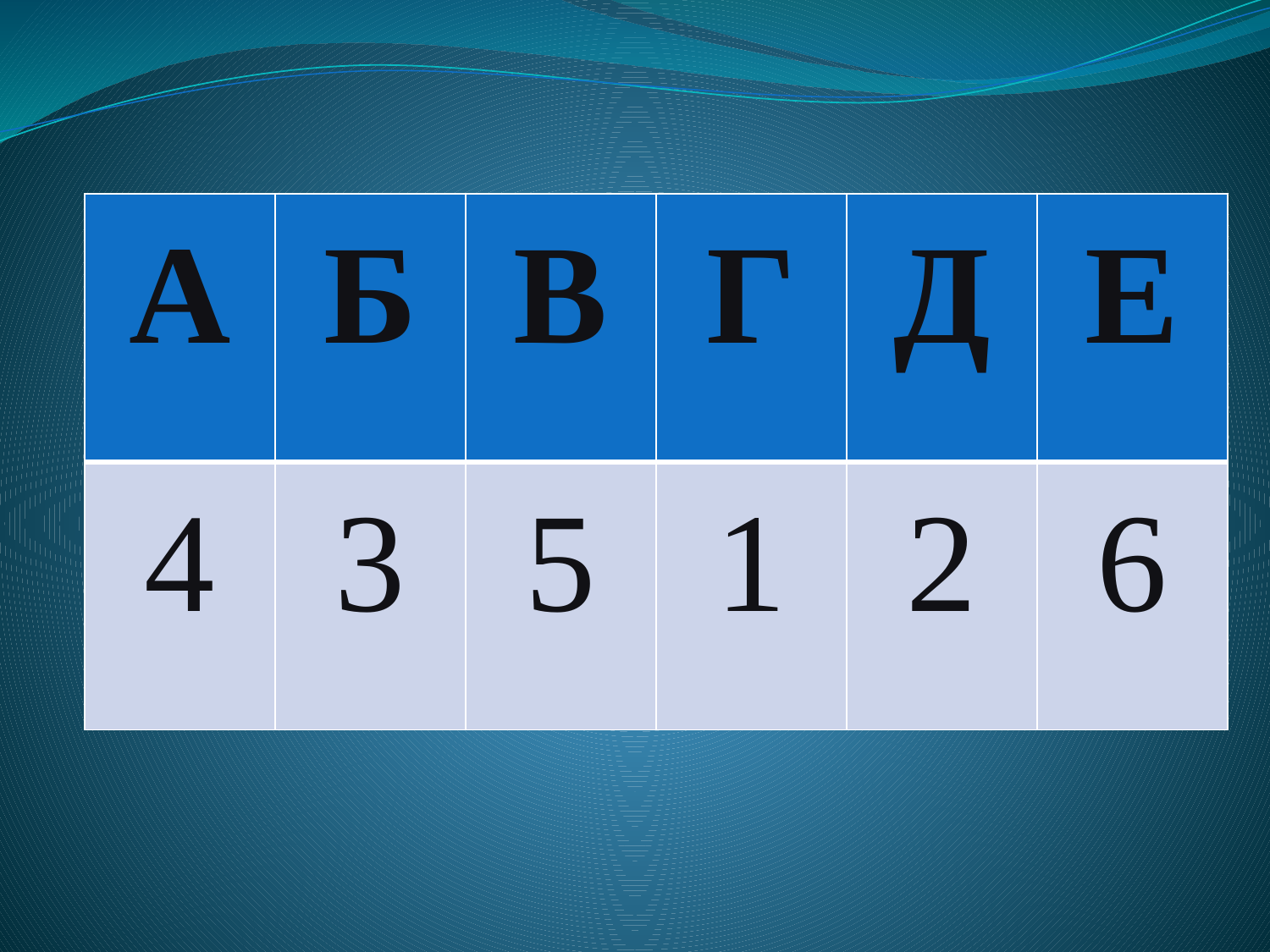

#
| А | Б | В | Г | Д | Е |
| --- | --- | --- | --- | --- | --- |
| 4 | 3 | 5 | 1 | 2 | 6 |